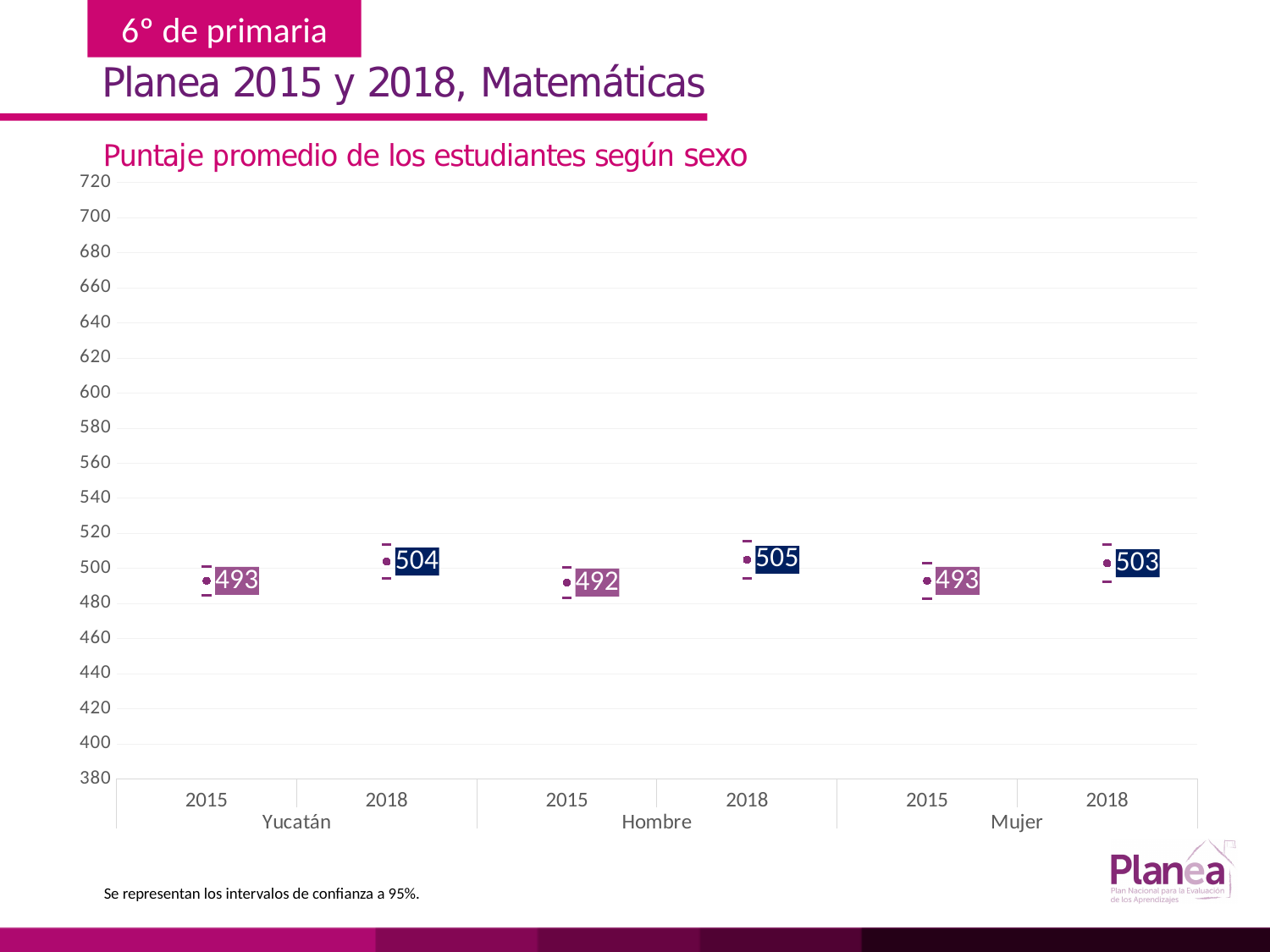

Planea 2015 y 2018, Matemáticas

Puntaje promedio de los estudiantes según sexo

### Chart

| Category |  |  |  |
|---|---|---|---|
| 2015 | 484.841 | 501.159 | 493.0 |
| 2018 | 494.249 | 513.751 | 504.0 |
| 2015 | 483.443 | 500.557 | 492.0 |
| 2018 | 494.254 | 515.746 | 505.0 |
| 2015 | 482.851 | 503.149 | 493.0 |
| 2018 | 492.453 | 513.547 | 503.0 |
Se representan los intervalos de confianza a 95%.